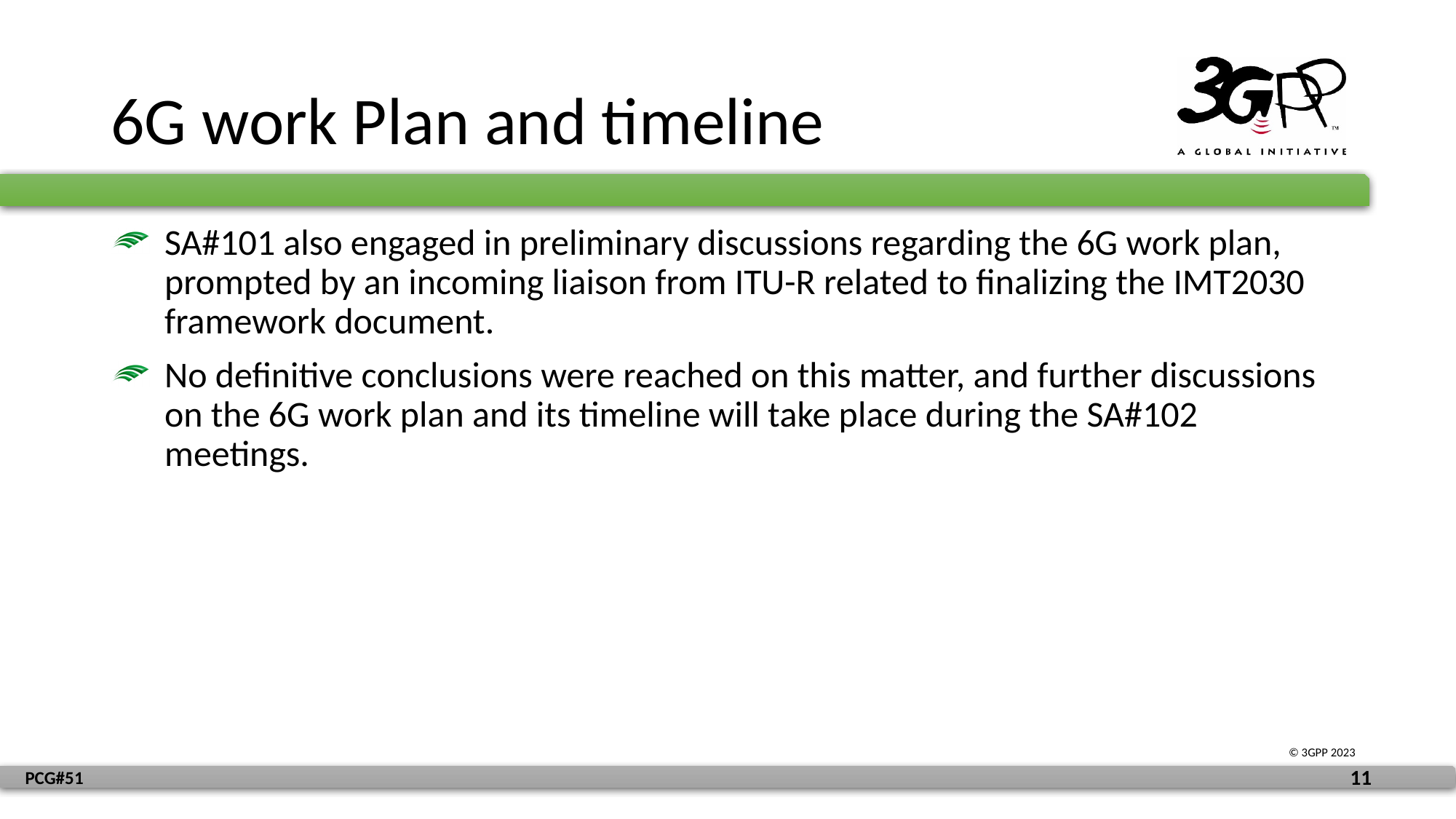

# 6G work Plan and timeline
SA#101 also engaged in preliminary discussions regarding the 6G work plan, prompted by an incoming liaison from ITU-R related to finalizing the IMT2030 framework document.
No definitive conclusions were reached on this matter, and further discussions on the 6G work plan and its timeline will take place during the SA#102 meetings.